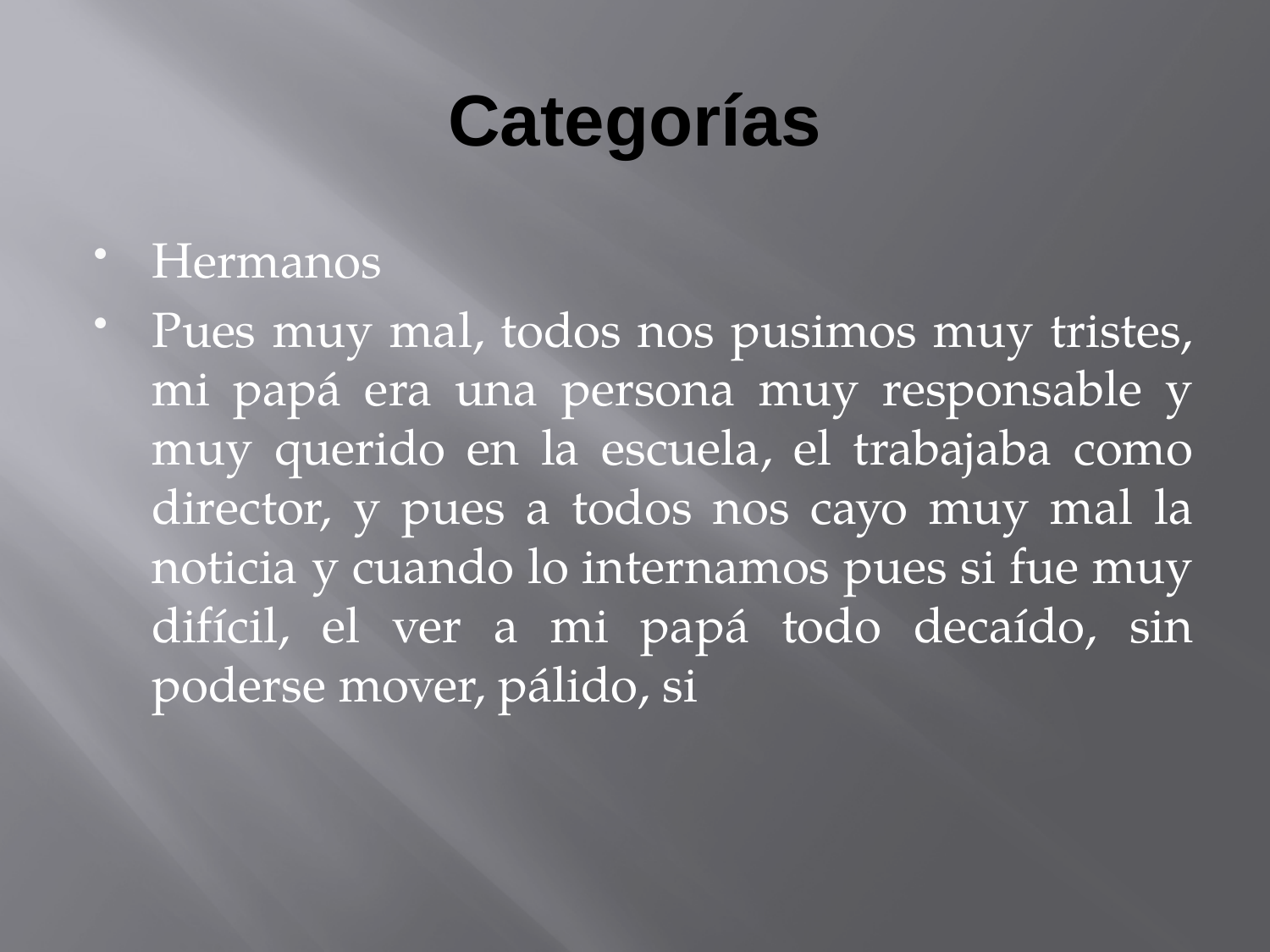

# Categorías
Hermanos
Pues muy mal, todos nos pusimos muy tristes, mi papá era una persona muy responsable y muy querido en la escuela, el trabajaba como director, y pues a todos nos cayo muy mal la noticia y cuando lo internamos pues si fue muy difícil, el ver a mi papá todo decaído, sin poderse mover, pálido, si